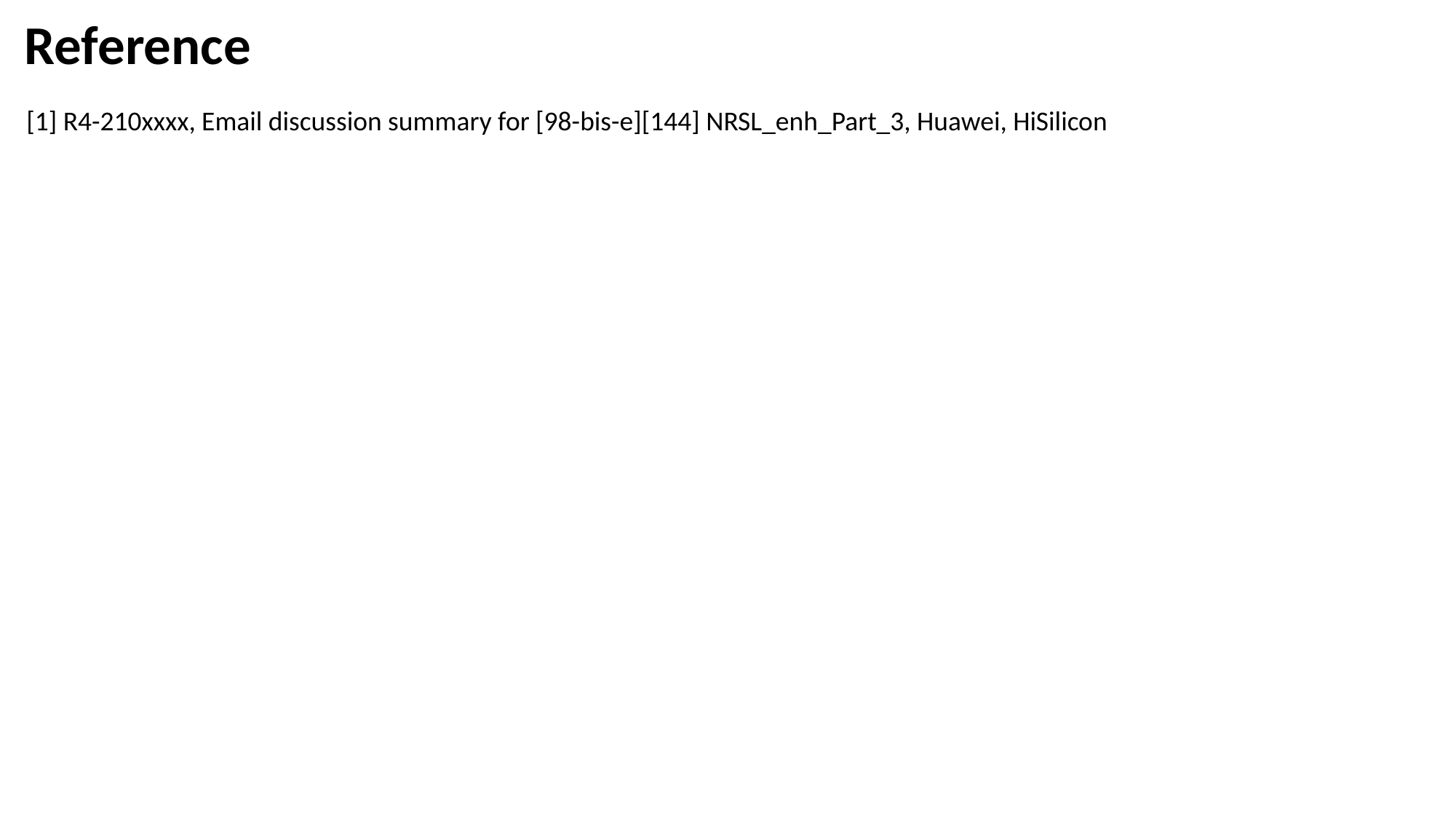

Reference
[1] R4-210xxxx, Email discussion summary for [98-bis-e][144] NRSL_enh_Part_3, Huawei, HiSilicon